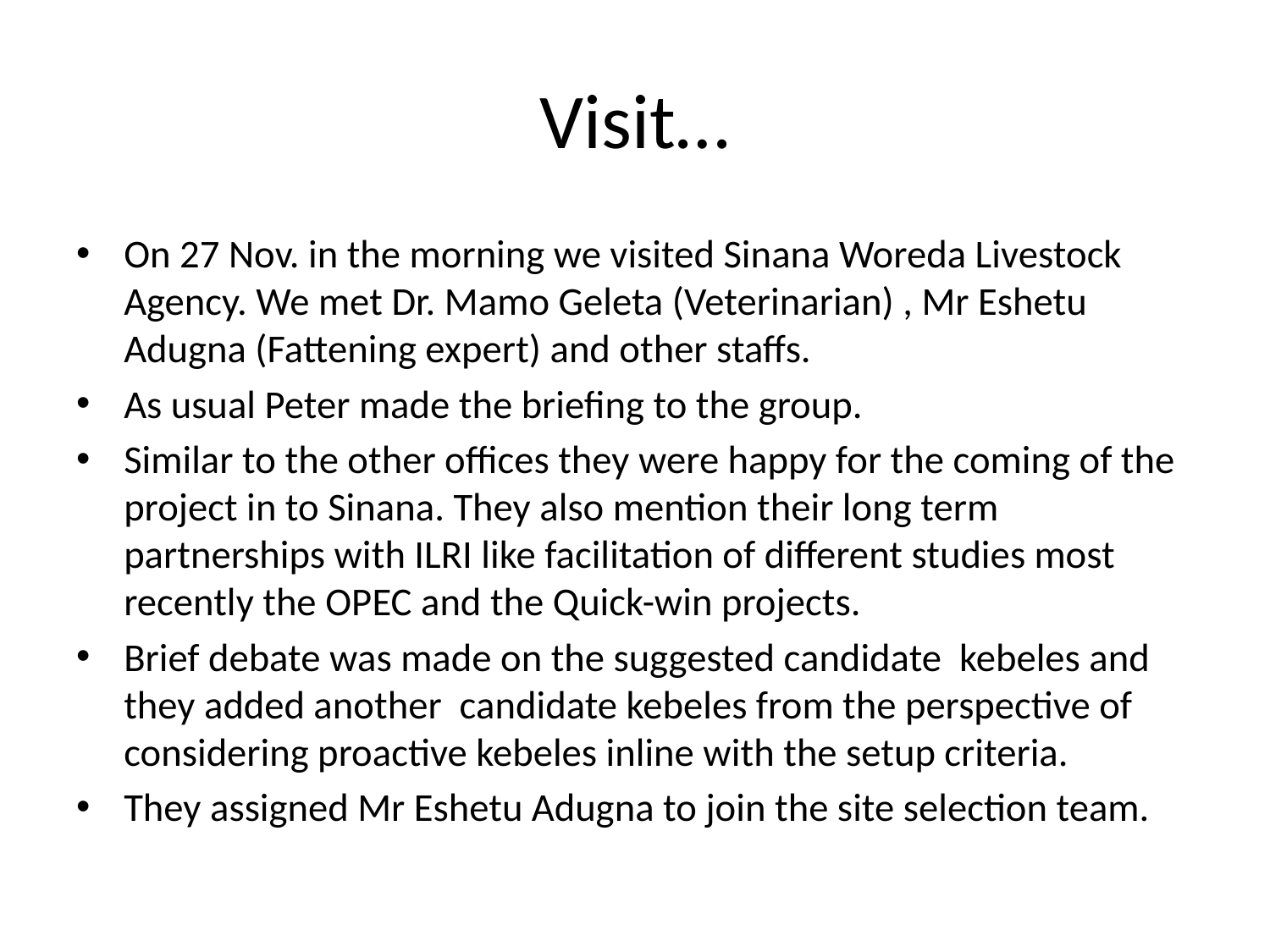

# Visit…
On 27 Nov. in the morning we visited Sinana Woreda Livestock Agency. We met Dr. Mamo Geleta (Veterinarian) , Mr Eshetu Adugna (Fattening expert) and other staffs.
As usual Peter made the briefing to the group.
Similar to the other offices they were happy for the coming of the project in to Sinana. They also mention their long term partnerships with ILRI like facilitation of different studies most recently the OPEC and the Quick-win projects.
Brief debate was made on the suggested candidate  kebeles and they added another  candidate kebeles from the perspective of considering proactive kebeles inline with the setup criteria.
They assigned Mr Eshetu Adugna to join the site selection team.